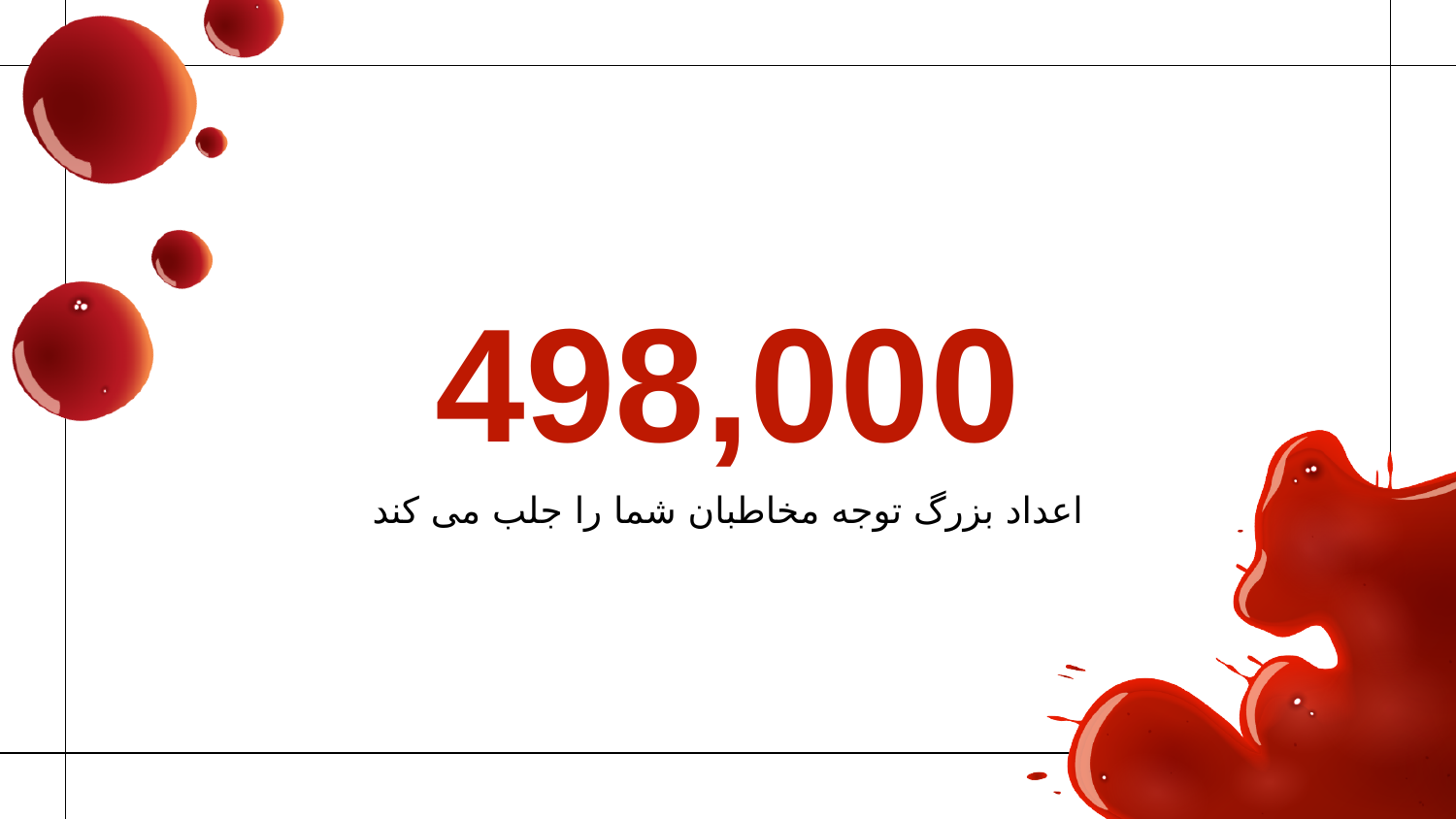

# 498,000
اعداد بزرگ توجه مخاطبان شما را جلب می کند